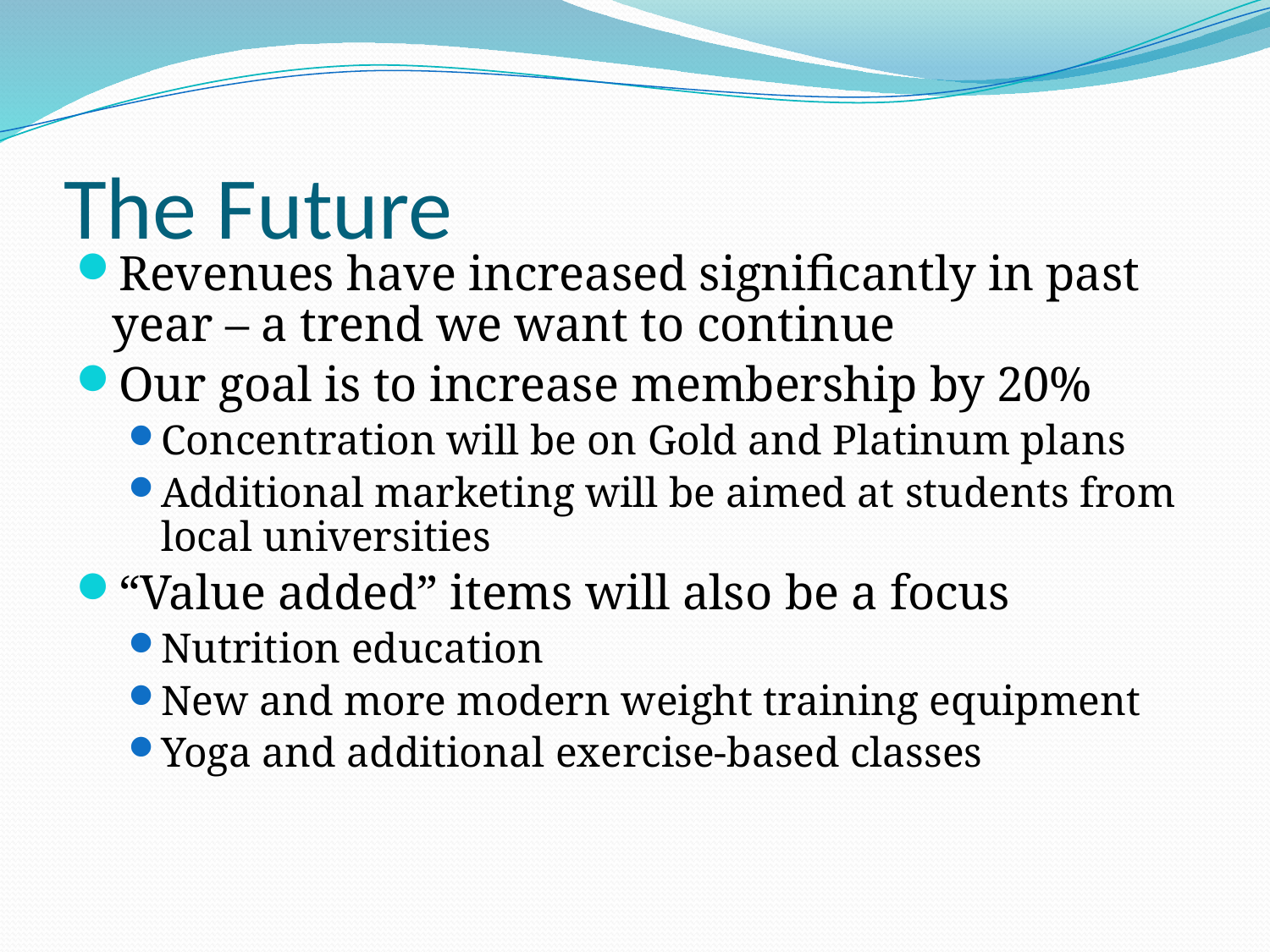

# The Future
Revenues have increased significantly in past year – a trend we want to continue
Our goal is to increase membership by 20%
Concentration will be on Gold and Platinum plans
Additional marketing will be aimed at students from local universities
“Value added” items will also be a focus
Nutrition education
New and more modern weight training equipment
Yoga and additional exercise-based classes